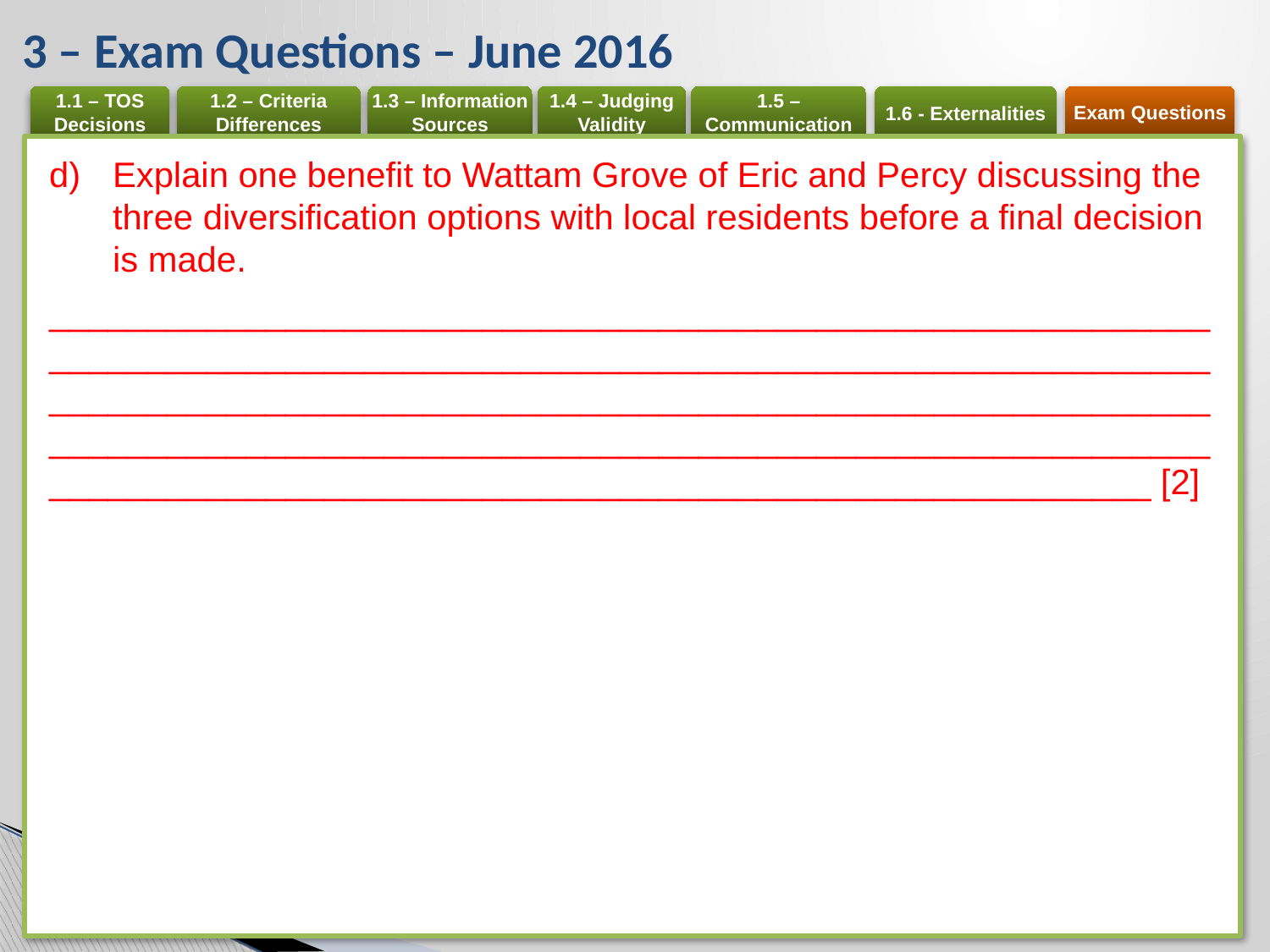

# 3 – Exam Questions – June 2016
Explain one benefit to Wattam Grove of Eric and Percy discussing the three diversification options with local residents before a final decision is made.
____________________________________________________________________________________________________________________________________________________________________________________________________________________________________________________________________________________________________ [2]